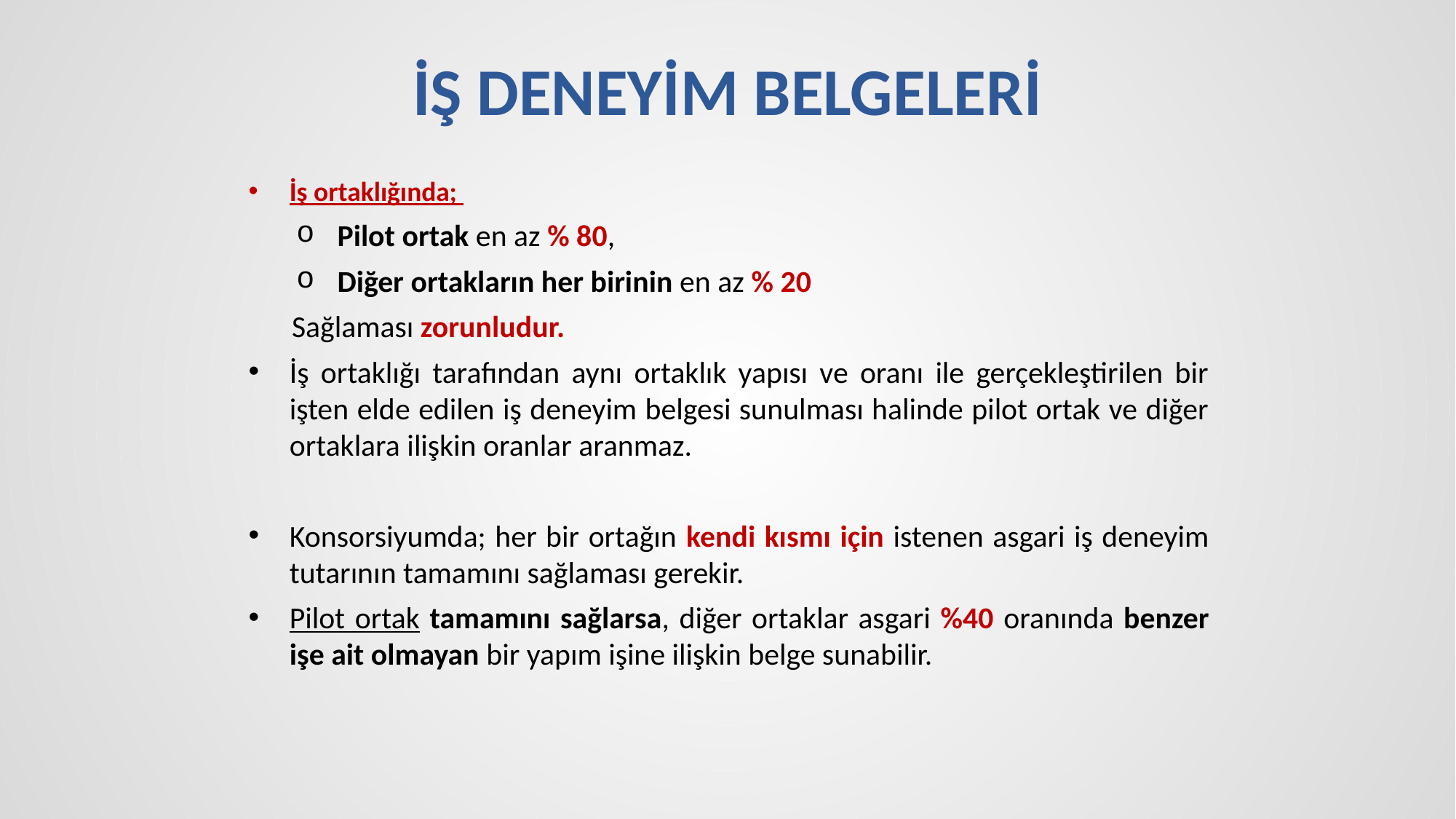

# İŞ DENEYİM BELGELERİ
İş ortaklığında;
Pilot ortak en az % 80,
Diğer ortakların her birinin en az % 20
Sağlaması zorunludur.
İş ortaklığı tarafından aynı ortaklık yapısı ve oranı ile gerçekleştirilen bir işten elde edilen iş deneyim belgesi sunulması halinde pilot ortak ve diğer ortaklara ilişkin oranlar aranmaz.

Konsorsiyumda; her bir ortağın kendi kısmı için istenen asgari iş deneyim tutarının tamamını sağlaması gerekir.
Pilot ortak tamamını sağlarsa, diğer ortaklar asgari %40 oranında benzer işe ait olmayan bir yapım işine ilişkin belge sunabilir.